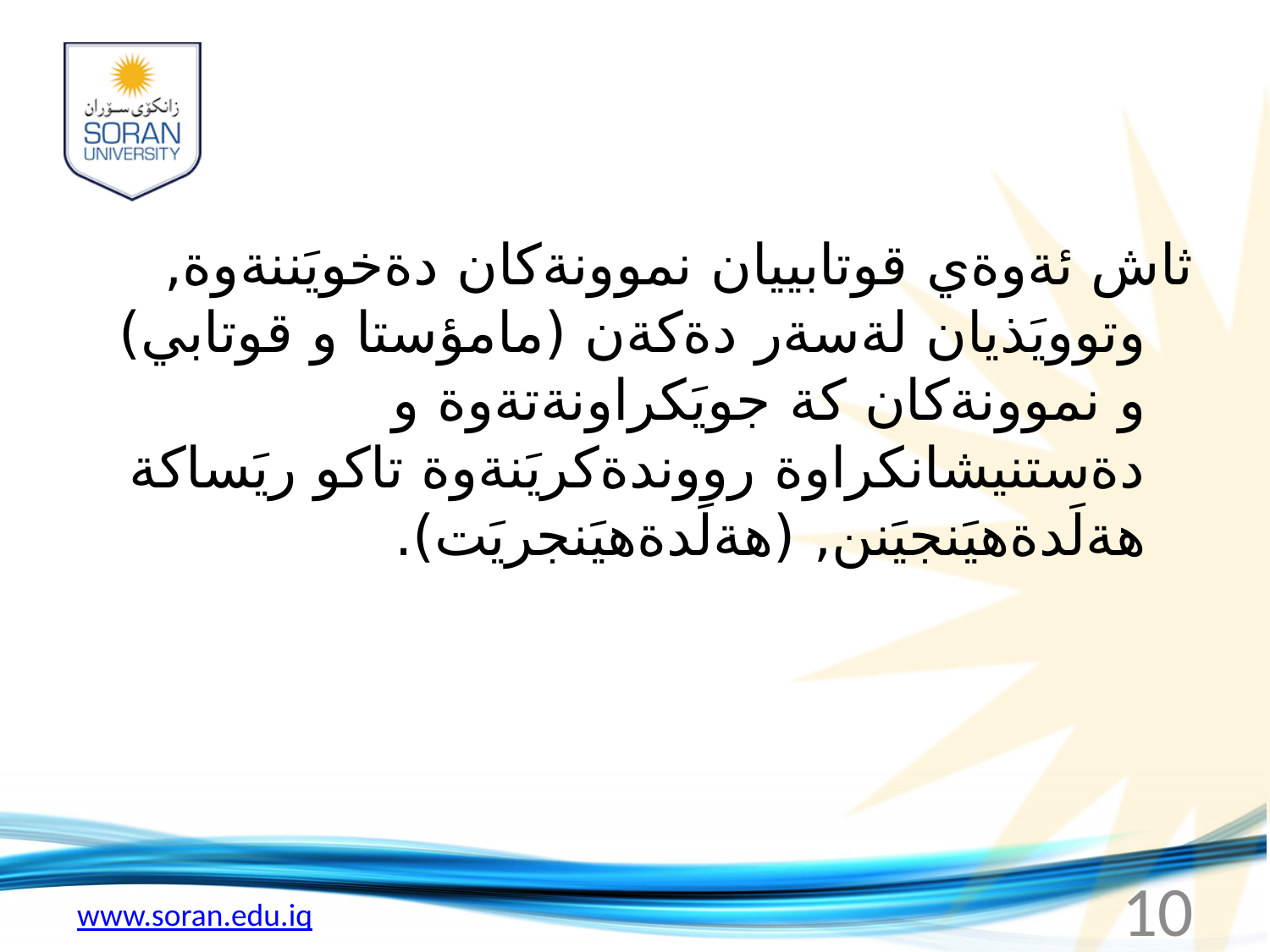

ثاش ئةوةي قوتابييان نموونةكان دةخويَننةوة, وتوويَذيان لةسةر دةكةن (مامؤستا و قوتابي) و نموونةكان كة جويَكراونةتةوة و دةستنيشانكراوة رووندةكريَنةوة تاكو ريَساكة هةلَدةهيَنجيَنن, (هةلَدةهيَنجريَت).
10